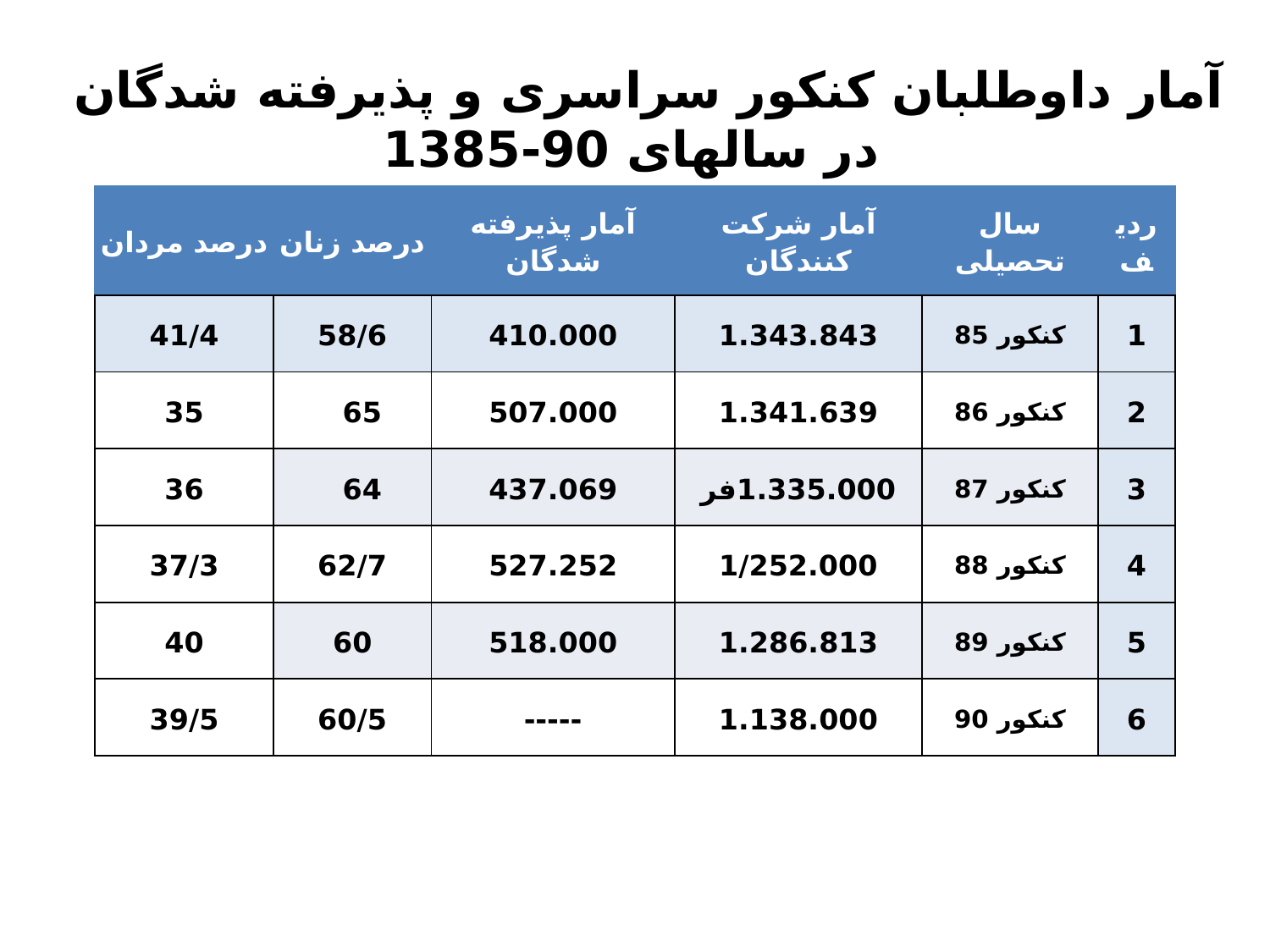

# آمار داوطلبان کنکور سراسری و پذیرفته شدگان در سالهای 90-1385
| درصد مردان | درصد زنان | آمار پذیرفته شدگان | آمار شرکت کنندگان | سال تحصیلی | ردیف |
| --- | --- | --- | --- | --- | --- |
| 41/4 | 58/6 | 410.000 | 1.343.843 | کنکور 85 | 1 |
| 35 | 65 | 507.000 | 1.341.639 | کنکور 86 | 2 |
| 36 | 64 | 437.069 | 1.335.000فر | کنکور 87 | 3 |
| 37/3 | 62/7 | 527.252 | 1/252.000 | کنکور 88 | 4 |
| 40 | 60 | 518.000 | 1.286.813 | کنکور 89 | 5 |
| 39/5 | 60/5 | ----- | 1.138.000 | کنکور 90 | 6 |